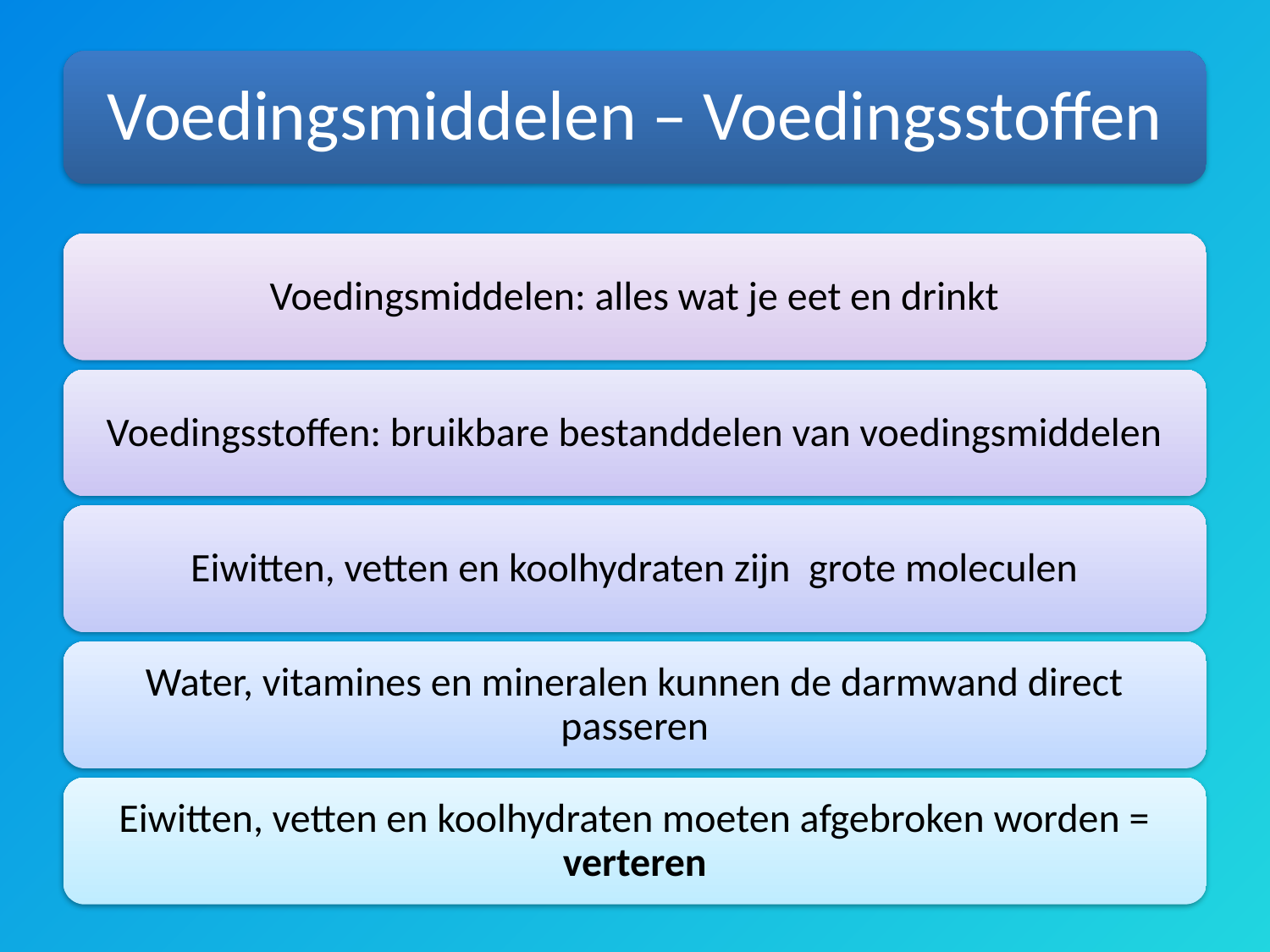

Voedingsmiddelen – Voedingsstoffen
Voedingsmiddelen: alles wat je eet en drinkt
Voedingsstoffen: bruikbare bestanddelen van voedingsmiddelen
Eiwitten, vetten en koolhydraten zijn  grote moleculen
Water, vitamines en mineralen kunnen de darmwand direct passeren
Eiwitten, vetten en koolhydraten moeten afgebroken worden = verteren